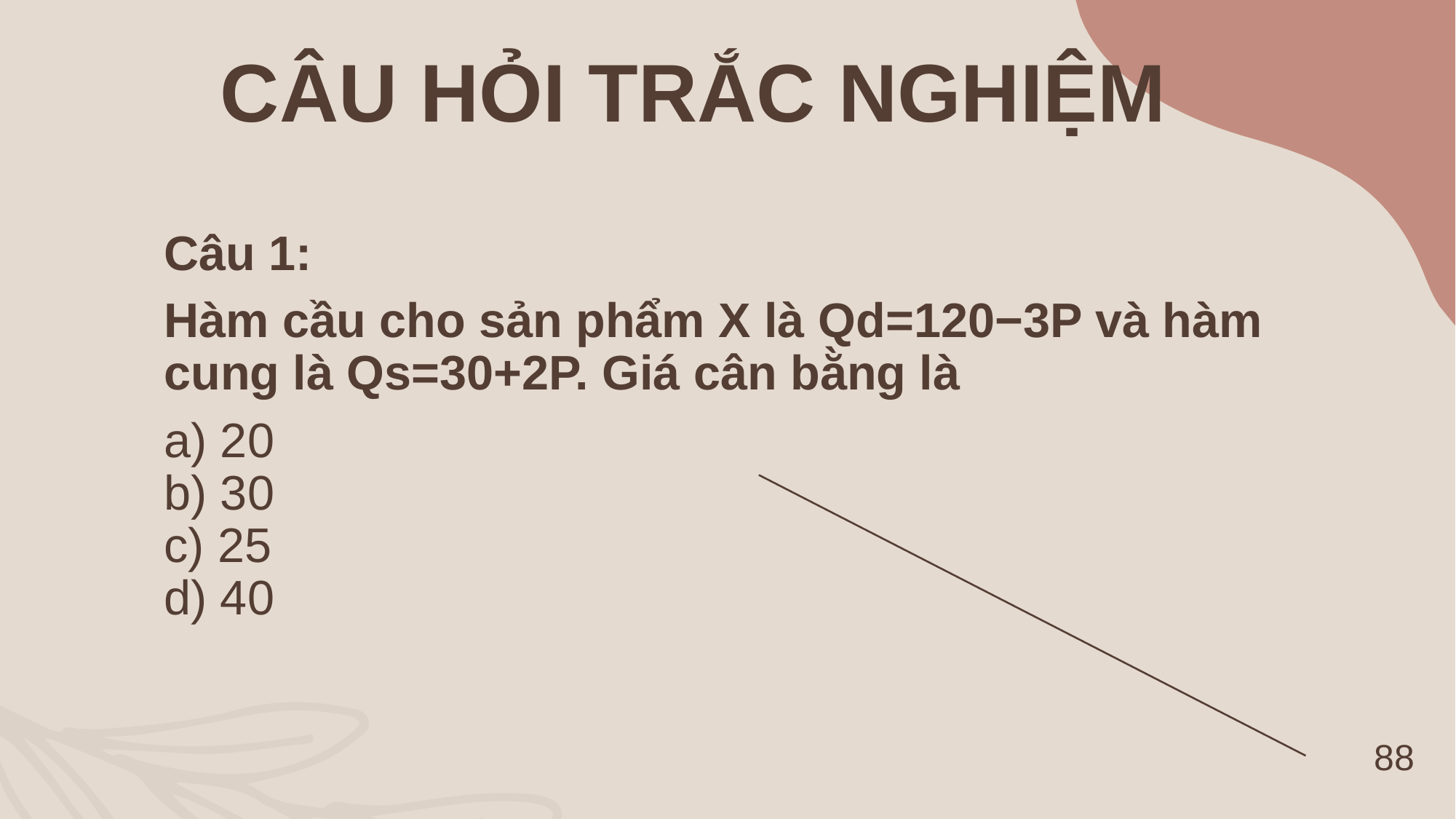

CÂU HỎI TRẮC NGHIỆM
Câu 1:
Hàm cầu cho sản phẩm X là Qd​=120−3P và hàm cung là Qs=30+2P. Giá cân bằng là
a) 20
b) 30
c) 25
d) 40
88